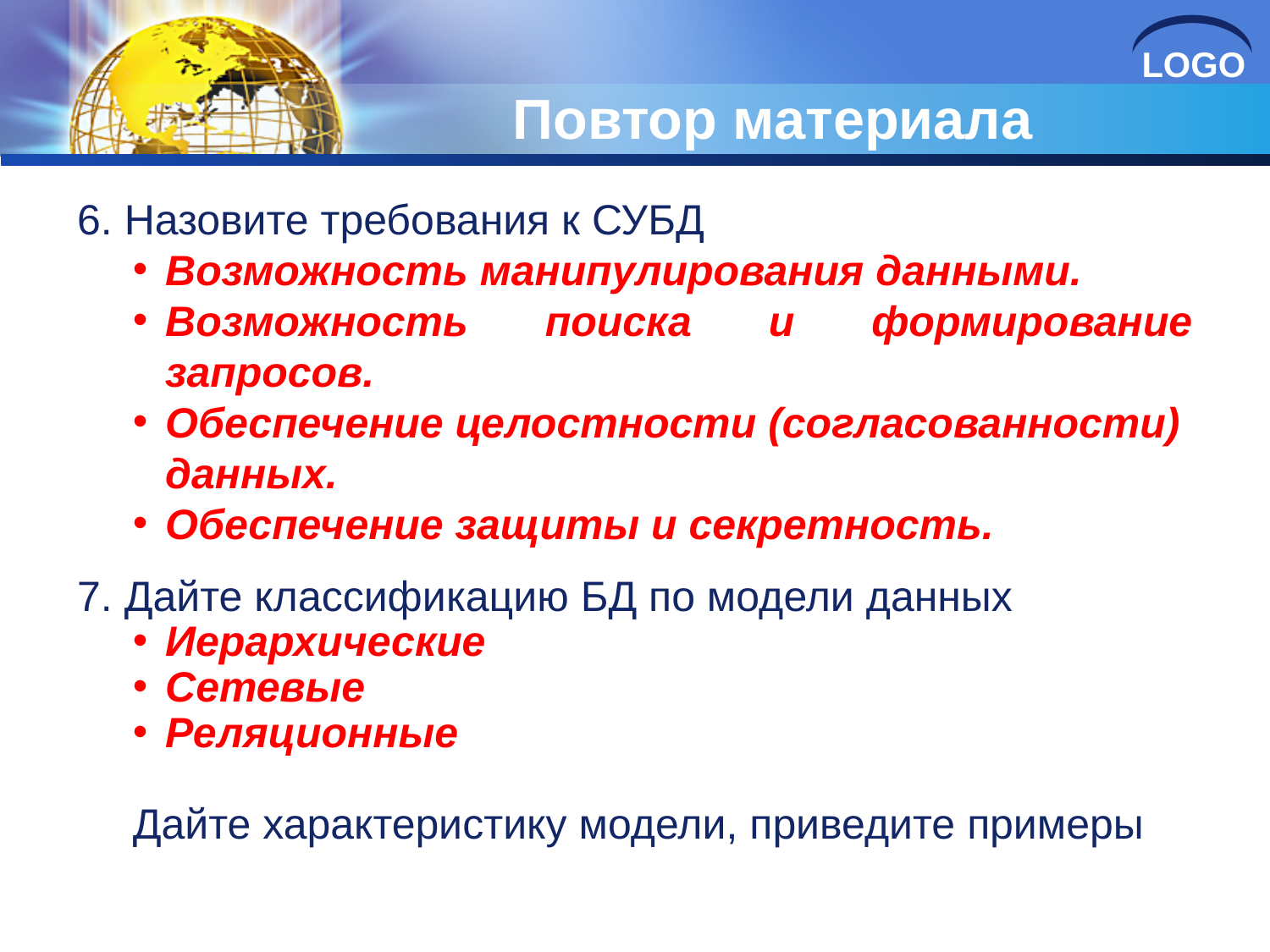

Повтор материала
6. Назовите требования к СУБД
Возможность манипулирования данными.
Возможность поиска и формирование запросов.
Обеспечение целостности (согласованности) данных.
Обеспечение защиты и секретность.
7. Дайте классификацию БД по модели данных
Иерархические
Сетевые
Реляционные

Дайте характеристику модели, приведите примеры